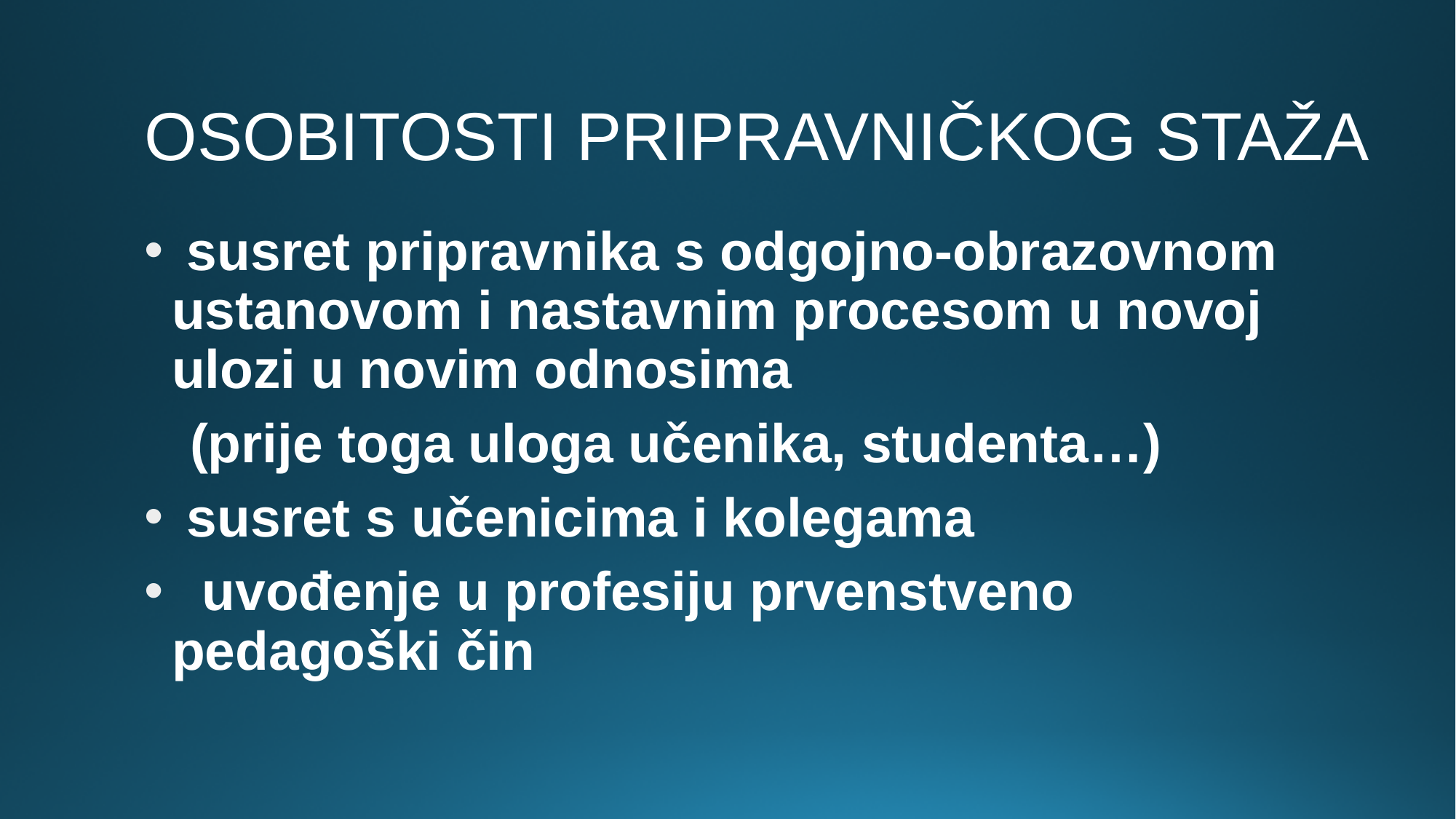

# OSOBITOSTI PRIPRAVNIČKOG STAŽA
 susret pripravnika s odgojno-obrazovnom ustanovom i nastavnim procesom u novoj ulozi u novim odnosima
   (prije toga uloga učenika, studenta…)
 susret s učenicima i kolegama
  uvođenje u profesiju prvenstveno pedagoški čin